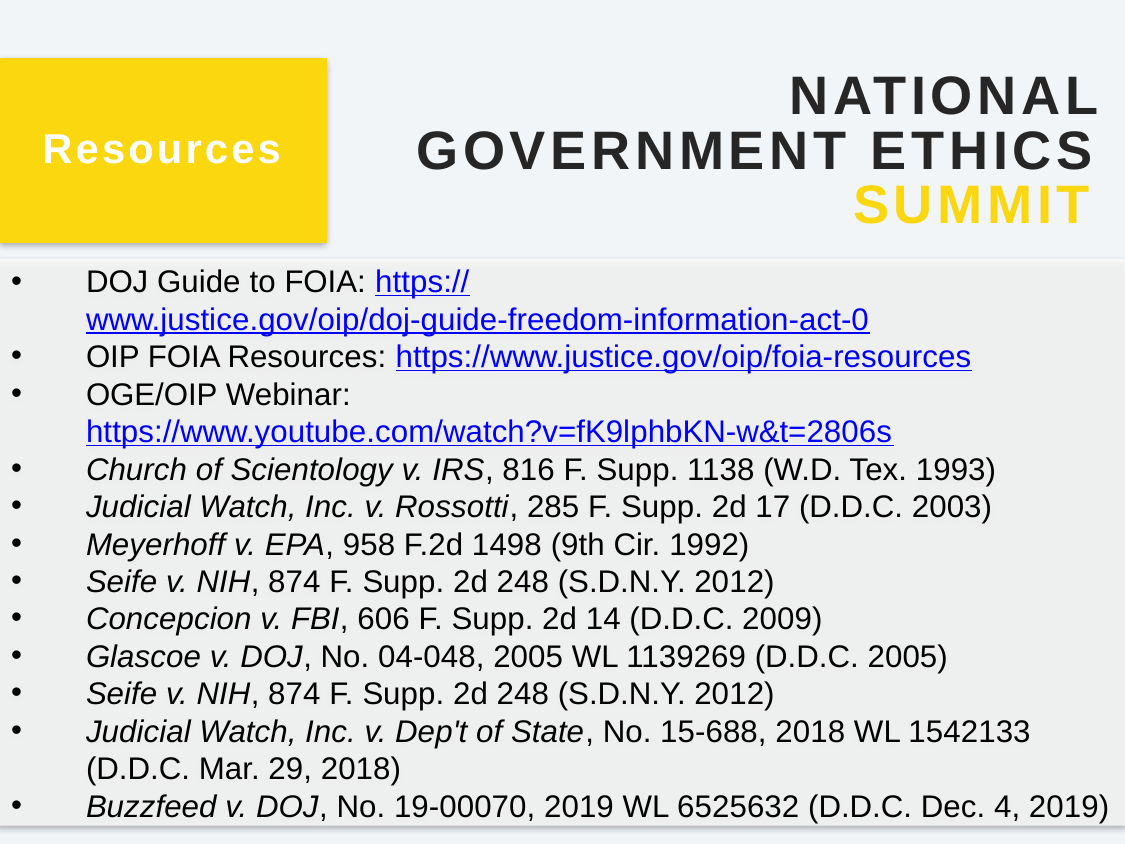

NATIONAL

Resources

GOVERNMENT ETHICS
SUMMIT
DOJ Guide to FOIA: https://www.justice.gov/oip/doj-guide-freedom-information-act-0
OIP FOIA Resources: https://www.justice.gov/oip/foia-resources
OGE/OIP Webinar: https://www.youtube.com/watch?v=fK9lphbKN-w&t=2806s
Church of Scientology v. IRS, 816 F. Supp. 1138 (W.D. Tex. 1993)
Judicial Watch, Inc. v. Rossotti, 285 F. Supp. 2d 17 (D.D.C. 2003)
Meyerhoff v. EPA, 958 F.2d 1498 (9th Cir. 1992)
Seife v. NIH, 874 F. Supp. 2d 248 (S.D.N.Y. 2012)
Concepcion v. FBI, 606 F. Supp. 2d 14 (D.D.C. 2009)
Glascoe v. DOJ, No. 04-048, 2005 WL 1139269 (D.D.C. 2005)
Seife v. NIH, 874 F. Supp. 2d 248 (S.D.N.Y. 2012)
Judicial Watch, Inc. v. Dep't of State, No. 15-688, 2018 WL 1542133 (D.D.C. Mar. 29, 2018)
Buzzfeed v. DOJ, No. 19-00070, 2019 WL 6525632 (D.D.C. Dec. 4, 2019)